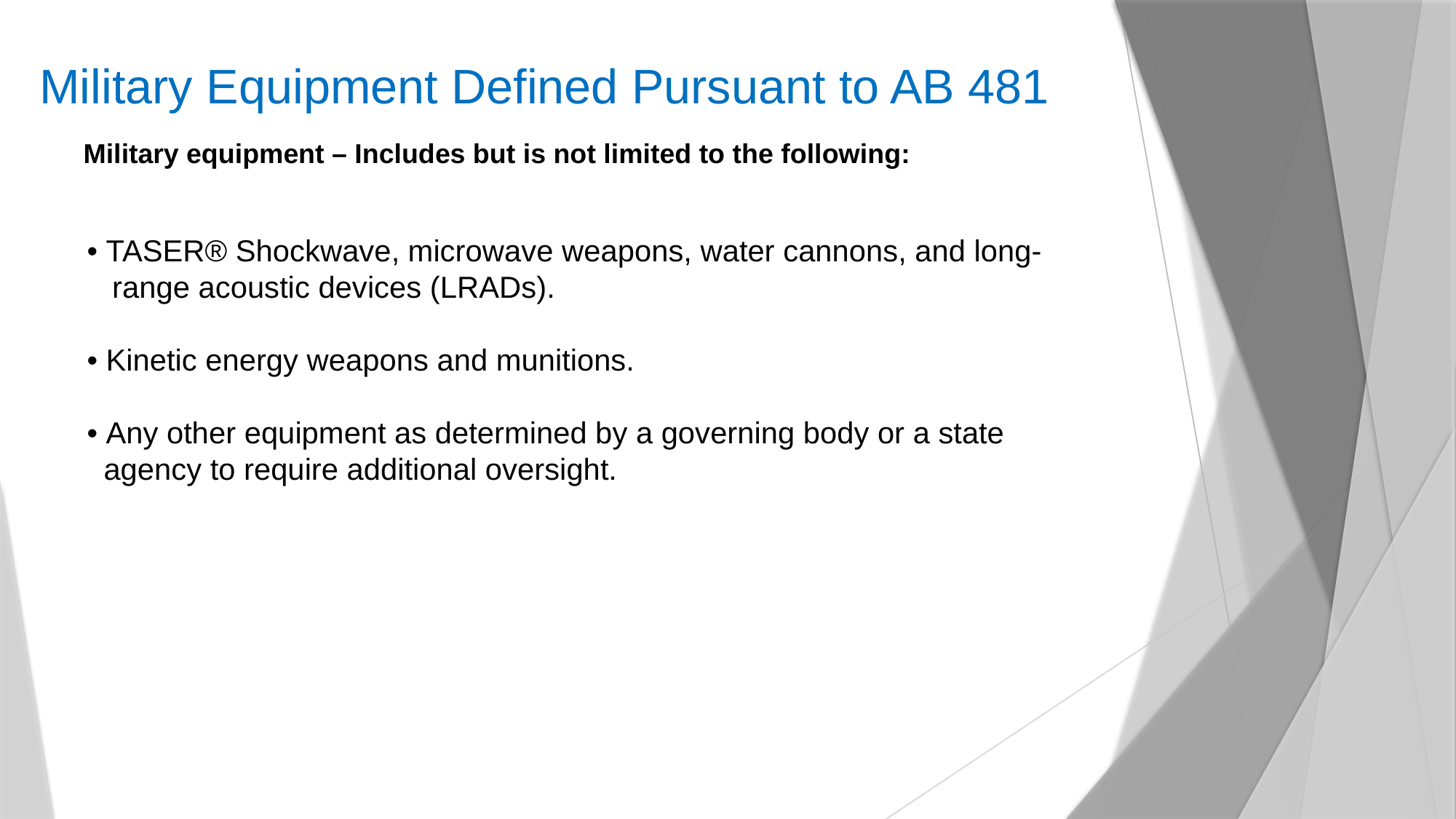

Military Equipment Defined Pursuant to AB 481
Military equipment – Includes but is not limited to the following:

• TASER® Shockwave, microwave weapons, water cannons, and long-
   range acoustic devices (LRADs).
• Kinetic energy weapons and munitions.
• Any other equipment as determined by a governing body or a state
  agency to require additional oversight.